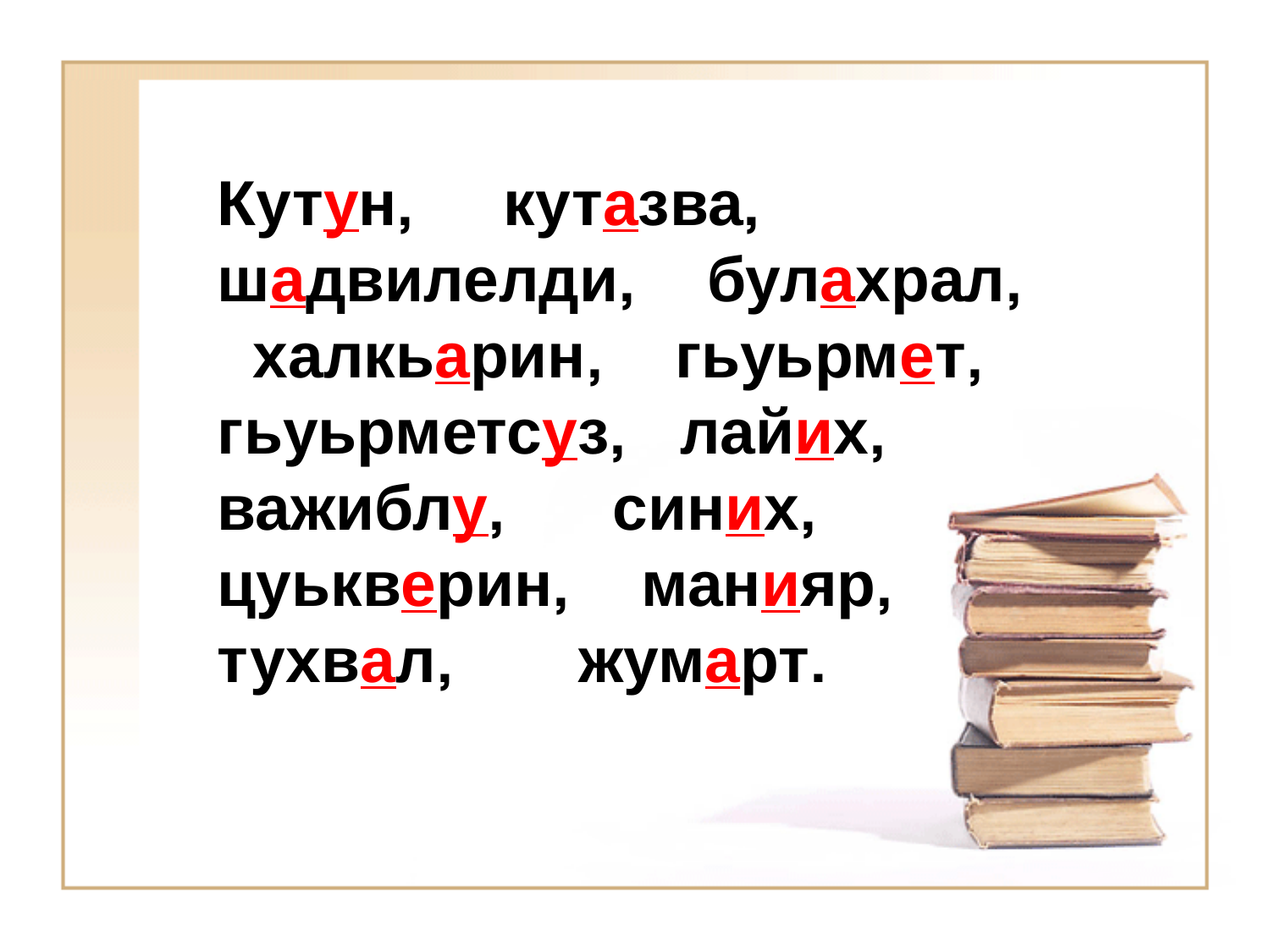

Кутун,     кутазва, шадвилелди,    булахрал,    халкьарин,    гьуьрмет,   гьуьрметсуз,   лайих,   важиблу,      синих,  цуькверин,    манияр,     тухвал,       жумарт.